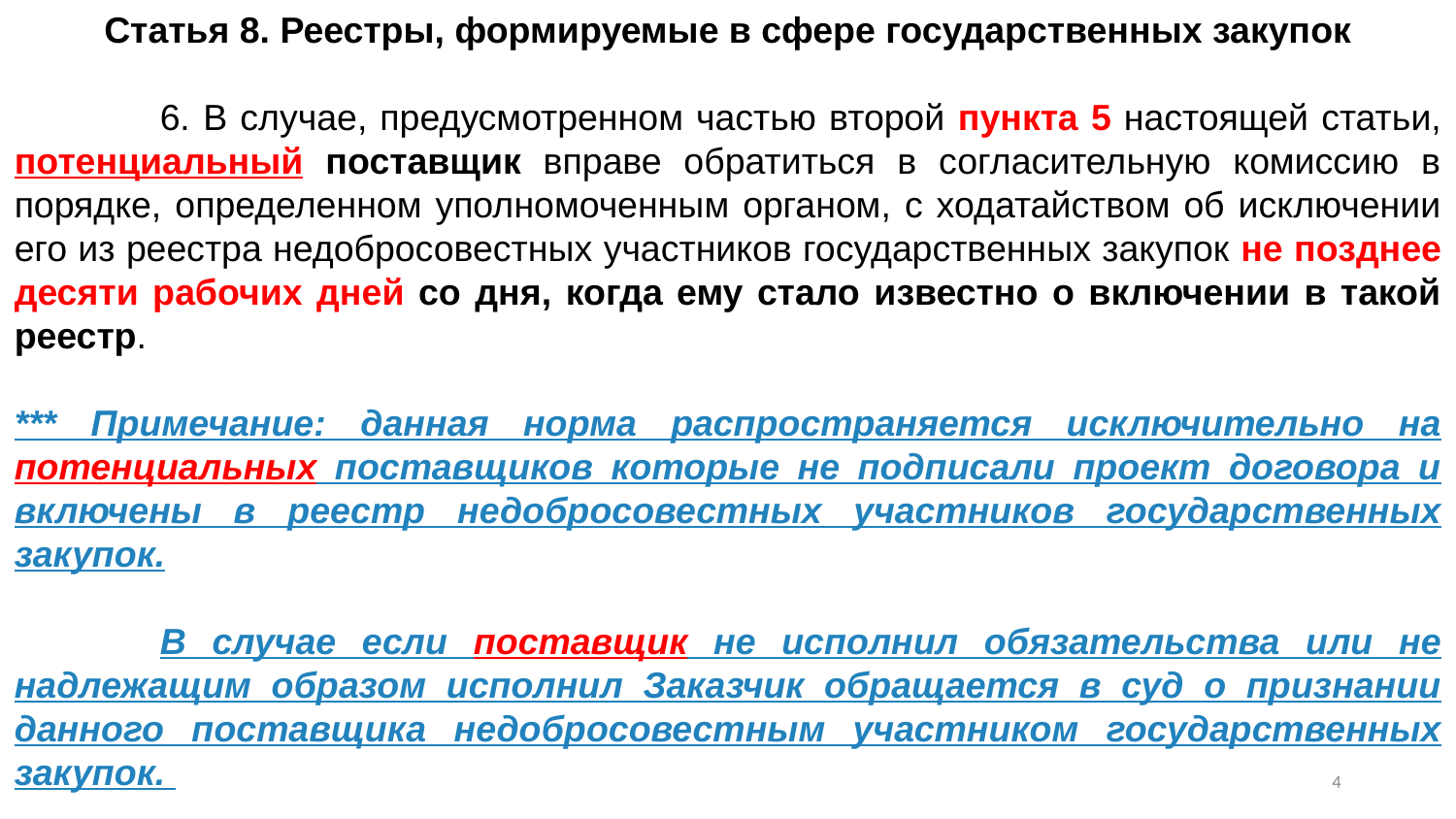

Статья 8. Реестры, формируемые в сфере государственных закупок

	6. В случае, предусмотренном частью второй пункта 5 настоящей статьи, потенциальный поставщик вправе обратиться в согласительную комиссию в порядке, определенном уполномоченным органом, с ходатайством об исключении его из реестра недобросовестных участников государственных закупок не позднее десяти рабочих дней со дня, когда ему стало известно о включении в такой реестр.

*** Примечание: данная норма распространяется исключительно на потенциальных поставщиков которые не подписали проект договора и включены в реестр недобросовестных участников государственных закупок.

	В случае если поставщик не исполнил обязательства или не надлежащим образом исполнил Заказчик обращается в суд о признании данного поставщика недобросовестным участником государственных закупок.

4